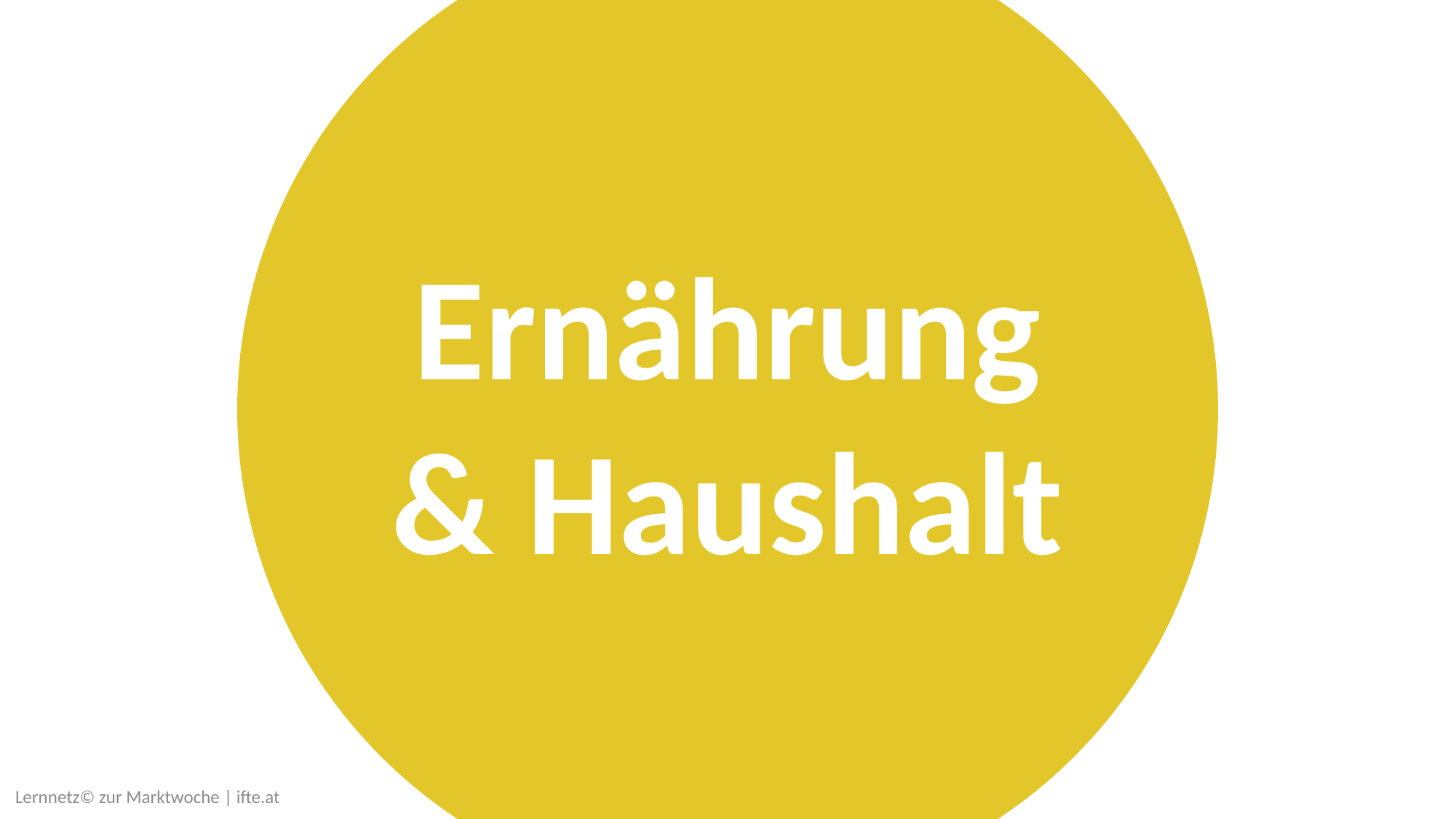

mögliche Aktivitäten im Projekt „Marktwoche“
Bezug zum Lehrplan
Ernährung & Haushalt
Im Bereich Lebensgestaltung, Wirtschaft und Produktion werden Kenntnisse, Fähigkeiten und Fertigkeiten (...) für
verantwortungsbewusstes Produzieren und Konsumieren, für nachhaltiges und sozialverantwortliches Wirtschaften sowie für
die Gestaltung von sozialem und partnerschaftlichem Miteinander erworben.
Die ästhetische Gestaltung von Speisen und Tischkultur fördert Kreativität und eine selbstbestimmte Realisierung des individuellen und gemeinschaftlichen Essalltags, entsprechend den unterschiedlichen Begabungen der SuS.
Produktinformationen zu beschaffen und zu bewerten sowie begründete und reflektierte Konsumentscheidungen zu treffen wird durch Entscheidungslernen unterstützt. Das Lernen an Alltagssituationen anhand von Fallbeispielen fördert Verbalisierungsfähigkeit, Problemlösefähigkeit und eine verantwortungsbewusste Lebensgestaltung (Consumer Citizenship).
Die Multidisziplinarität des Unterrichtsfaches eröffnet vielfältige Möglichkeiten für fächerübergreifendes und projektorientiertes Lernen.
Kompetenzbereich Ernährung, Gesundheit und Soziales: Die SuS können ... grundlegende Techniken der Nahrungszubereitung gesundheitsorientiert und ressourcenschonend anwenden.
Kompetenzbereich Lebensgestaltung, Wirtschaft und Produktion: Die SuS können ... den Zusammenhang zwischen Konsum und Ressourcenverbrauch erkennen, Faktoren für die Entstehung von Produkten und Preisen nennen.
Unter praktischem Lernen ist die Durchführung einer Handlung zu verstehen (u. a. Einkaufsplanung, Einnahmen und Ausgaben, Abrechnung, ...)
Lernnetz© zur Marktwoche | ifte.at
Verantwortungsbewusstes Produzieren und Konsumieren sowie nachhaltiges und sozialverantwortliches Wirtschaften sind zentrale Bestandteile der Marktwoche.

Einkauf planen, Preise recherchieren und vergleichen, auf Nachhaltigkeit achten (M - Projekt planen, Materialien)
Einnahmen und Ausgaben berechnen (M - Preis berechnen)
Einkauf durchführen,  (M - Materialien besorgen)
Je nachdem, welches Produkt oder welche Dienstleistung im Design Thinking-Prozess entwickelt wird, kann Ernährung und Haushalt eine wichtige Rolle im Projekt spielen. Z. B. kann als Produkt selbstgemachtes Kompott oder ein Kalender mit Gesundheits-Tipps für jeden Monat angeboten werden. (M - Produkt herstellen)
Für die Präsentation des Projekts kann z. B. Fingerfood vorbereitet und ein passendes Buffet dazu gestaltet werden. (M - Feiern und präsentieren)